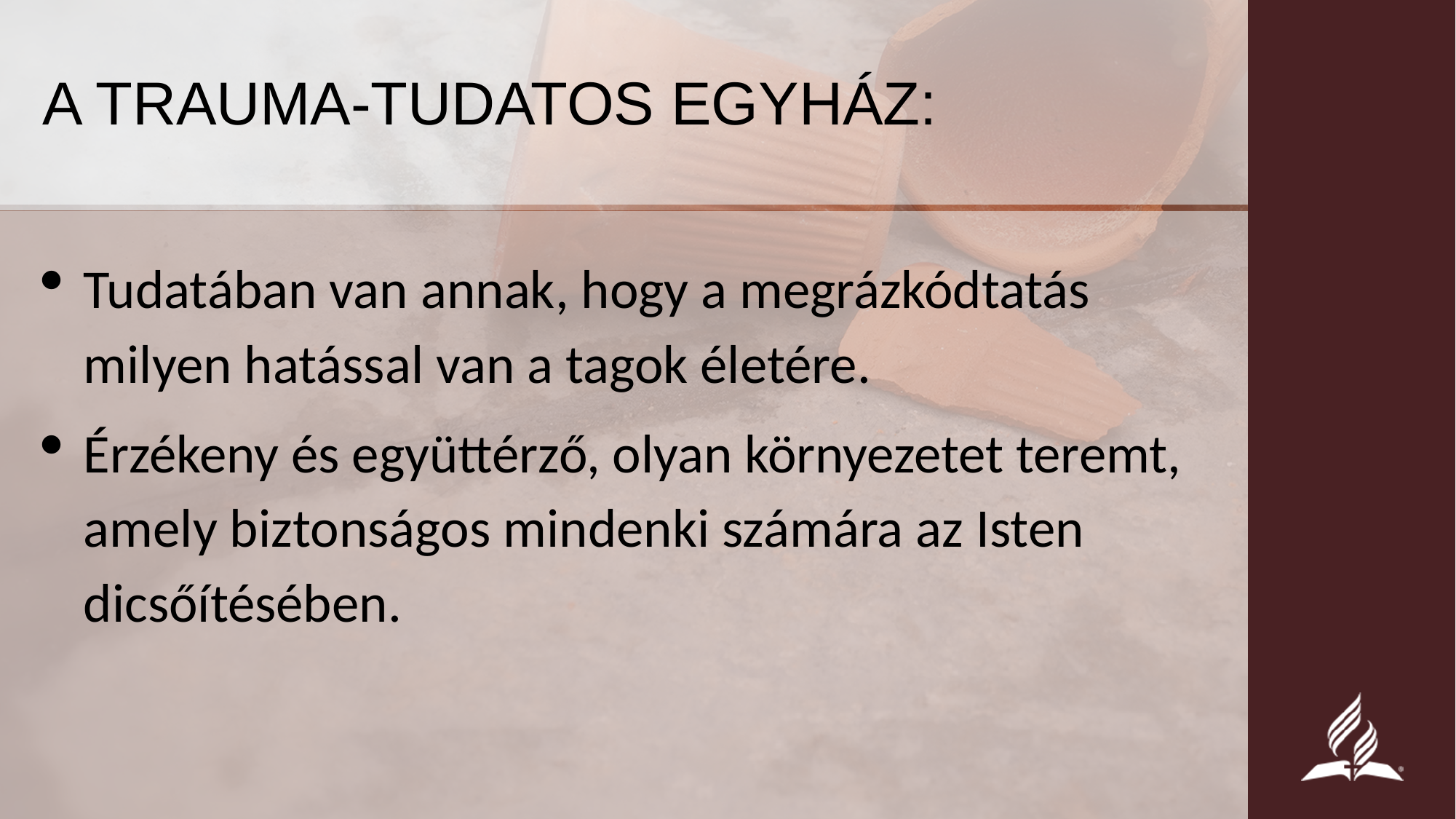

# A TRAUMA-TUDATOS EGYHÁZ:
Tudatában van annak, hogy a megrázkódtatás milyen hatással van a tagok életére.
Érzékeny és együttérző, olyan környezetet teremt, amely biztonságos mindenki számára az Isten dicsőítésében.